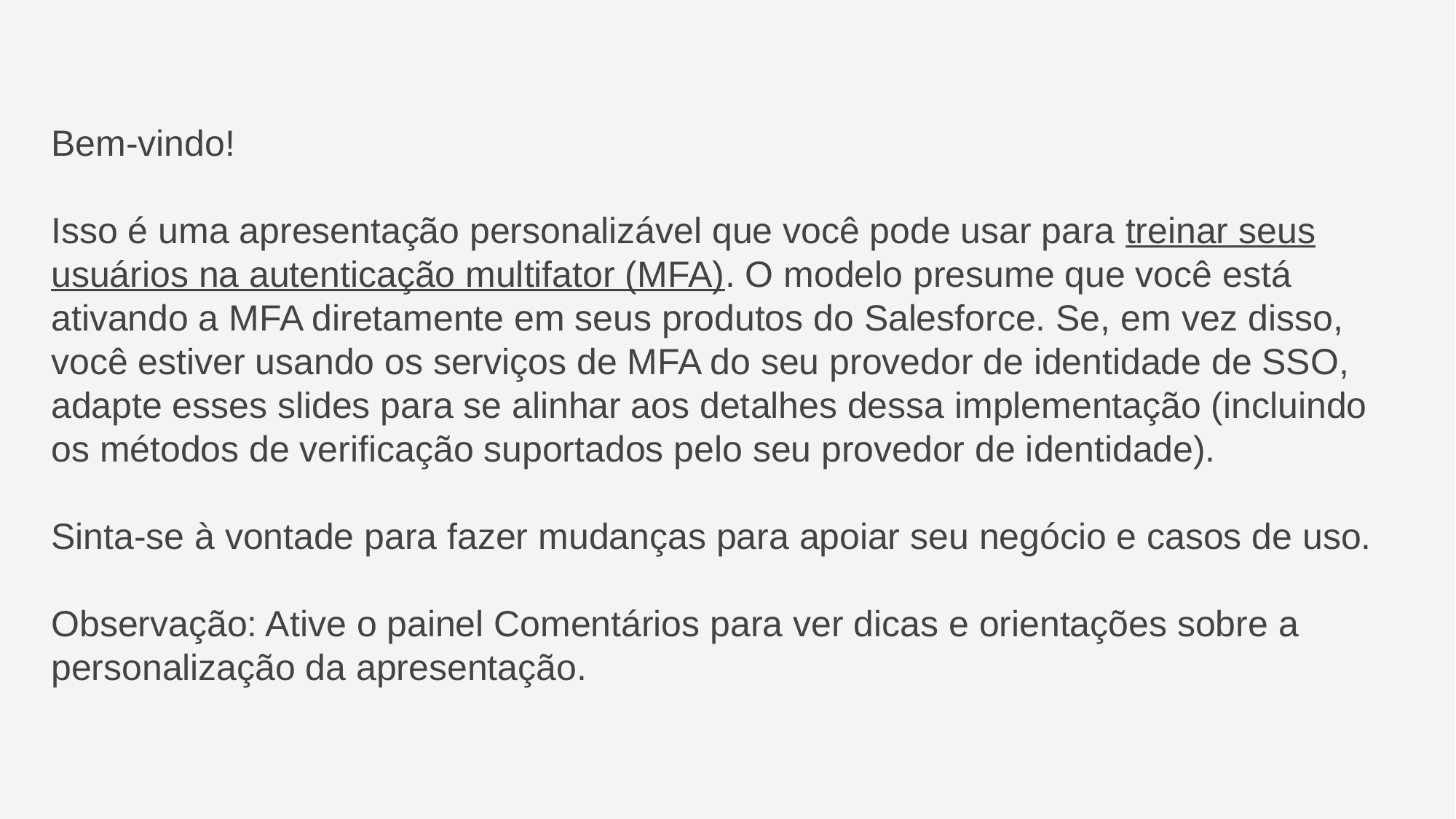

Bem-vindo!

Isso é uma apresentação personalizável que você pode usar para treinar seus usuários na autenticação multifator (MFA). O modelo presume que você está ativando a MFA diretamente em seus produtos do Salesforce. Se, em vez disso, você estiver usando os serviços de MFA do seu provedor de identidade de SSO, adapte esses slides para se alinhar aos detalhes dessa implementação (incluindo os métodos de verificação suportados pelo seu provedor de identidade).

Sinta-se à vontade para fazer mudanças para apoiar seu negócio e casos de uso.

Observação: Ative o painel Comentários para ver dicas e orientações sobre a personalização da apresentação.